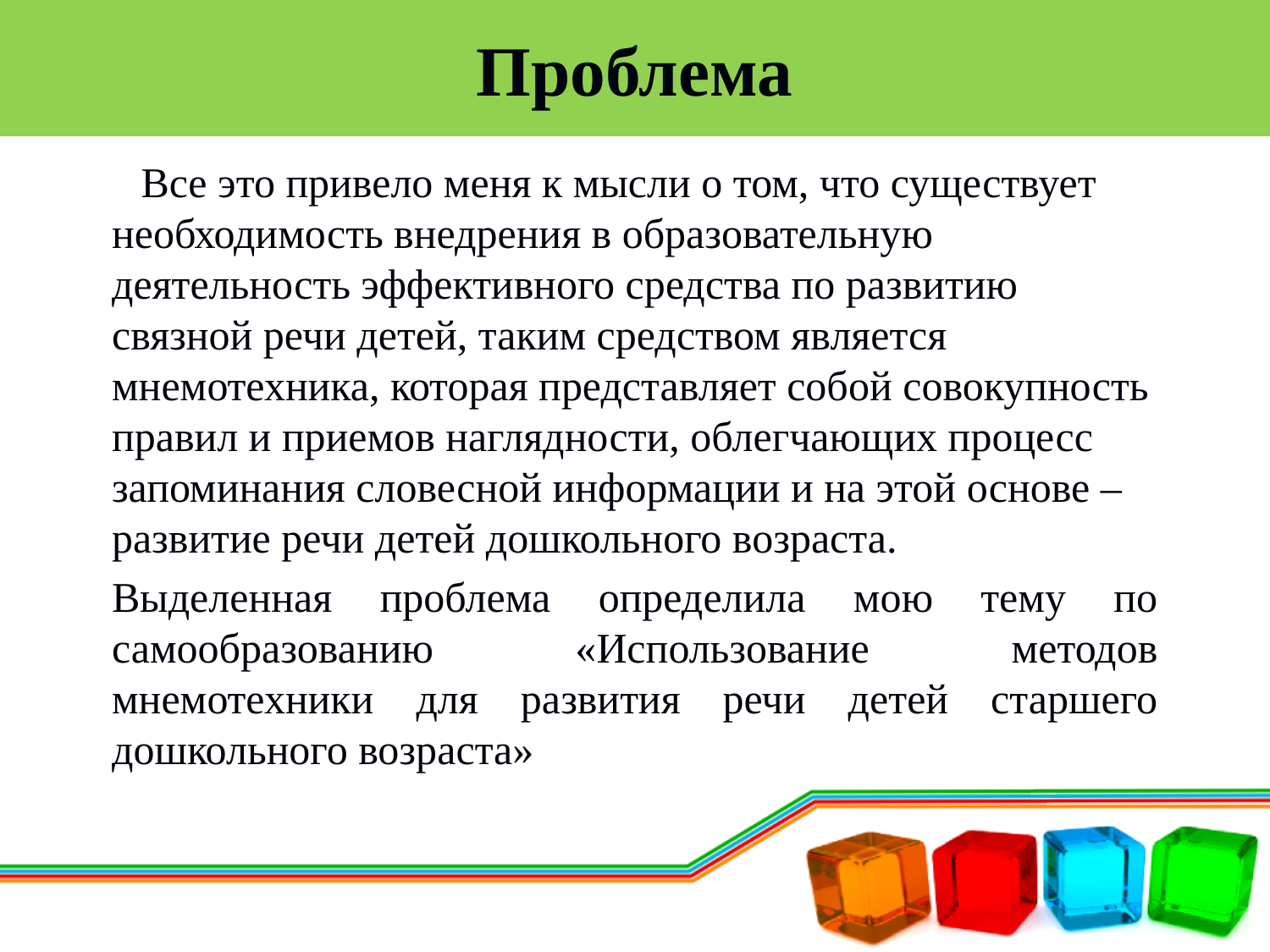

# Проблема
   Все это привело меня к мысли о том, что существует необходимость внедрения в образовательную деятельность эффективного средства по развитию связной речи детей, таким средством является мнемотехника, которая представляет собой совокупность правил и приемов наглядности, облегчающих процесс запоминания словесной информации и на этой основе – развитие речи детей дошкольного возраста.
Выделенная проблема определила мою тему по самообразованию «Использование методов мнемотехники для развития речи детей старшего дошкольного возраста»